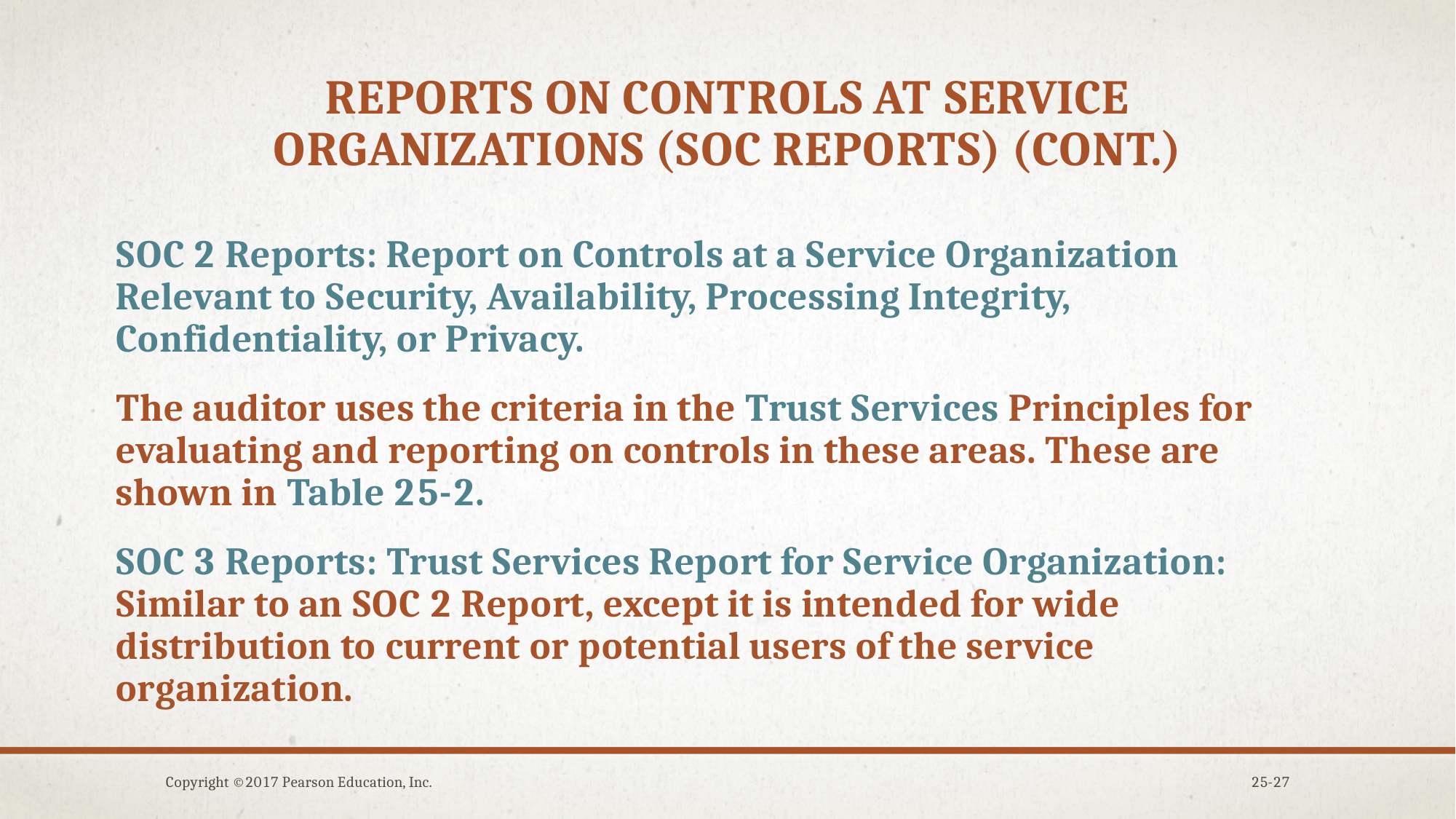

# Reports on controls at service organizations (SOC Reports) (cont.)
SOC 2 Reports: Report on Controls at a Service Organization Relevant to Security, Availability, Processing Integrity, Confidentiality, or Privacy.
The auditor uses the criteria in the Trust Services Principles for evaluating and reporting on controls in these areas. These are shown in Table 25-2.
SOC 3 Reports: Trust Services Report for Service Organization:  Similar to an SOC 2 Report, except it is intended for wide distribution to current or potential users of the service organization.
Copyright ©2017 Pearson Education, Inc.
25-27